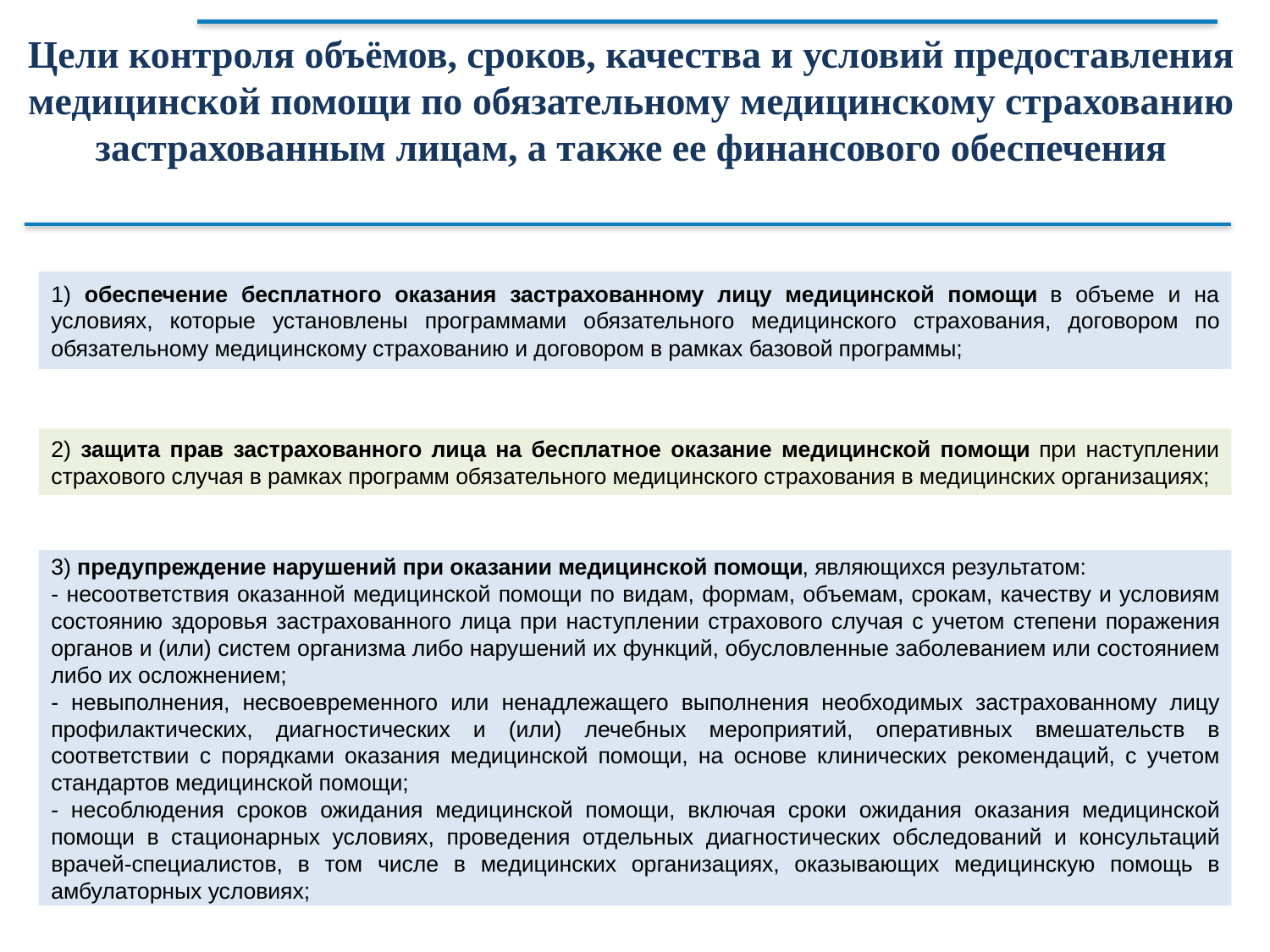

Цели контроля объёмов, сроков, качества и условий предоставления медицинской помощи по обязательному медицинскому страхованию застрахованным лицам, а также ее финансового обеспечения
1) обеспечение бесплатного оказания застрахованному лицу медицинской помощи в объеме и на условиях, которые установлены программами обязательного медицинского страхования, договором по обязательному медицинскому страхованию и договором в рамках базовой программы;
2) защита прав застрахованного лица на бесплатное оказание медицинской помощи при наступлении страхового случая в рамках программ обязательного медицинского страхования в медицинских организациях;
3) предупреждение нарушений при оказании медицинской помощи, являющихся результатом:
- несоответствия оказанной медицинской помощи по видам, формам, объемам, срокам, качеству и условиям состоянию здоровья застрахованного лица при наступлении страхового случая с учетом степени поражения органов и (или) систем организма либо нарушений их функций, обусловленные заболеванием или состоянием либо их осложнением;
- невыполнения, несвоевременного или ненадлежащего выполнения необходимых застрахованному лицу профилактических, диагностических и (или) лечебных мероприятий, оперативных вмешательств в соответствии с порядками оказания медицинской помощи, на основе клинических рекомендаций, с учетом стандартов медицинской помощи;
- несоблюдения сроков ожидания медицинской помощи, включая сроки ожидания оказания медицинской помощи в стационарных условиях, проведения отдельных диагностических обследований и консультаций врачей-специалистов, в том числе в медицинских организациях, оказывающих медицинскую помощь в амбулаторных условиях;